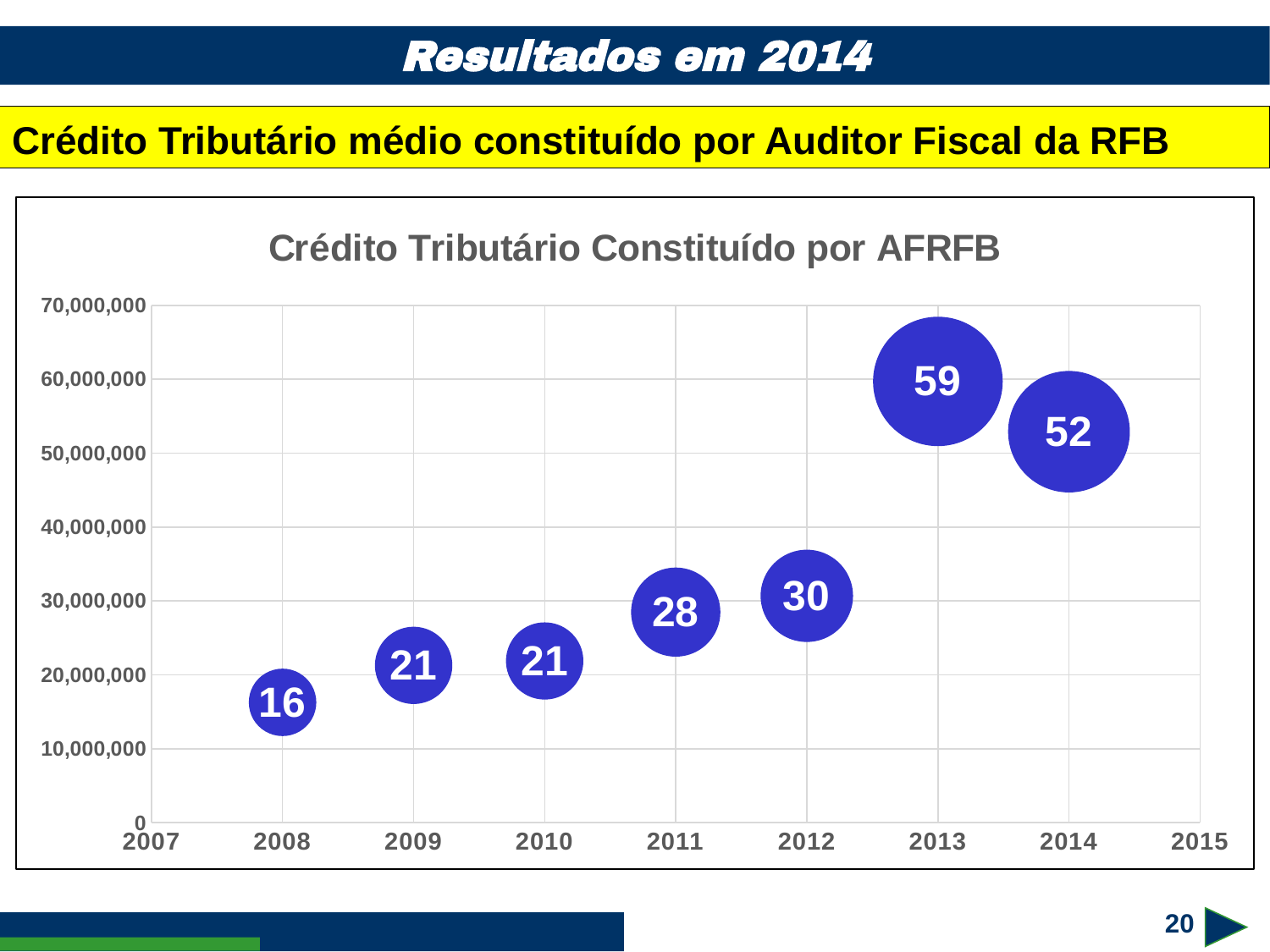

Resultados em 2014
Crédito Tributário médio constituído por Auditor Fiscal da RFB

### Chart: Crédito Tributário Constituído por AFRFB

| Category | Valores Y |
|---|---|